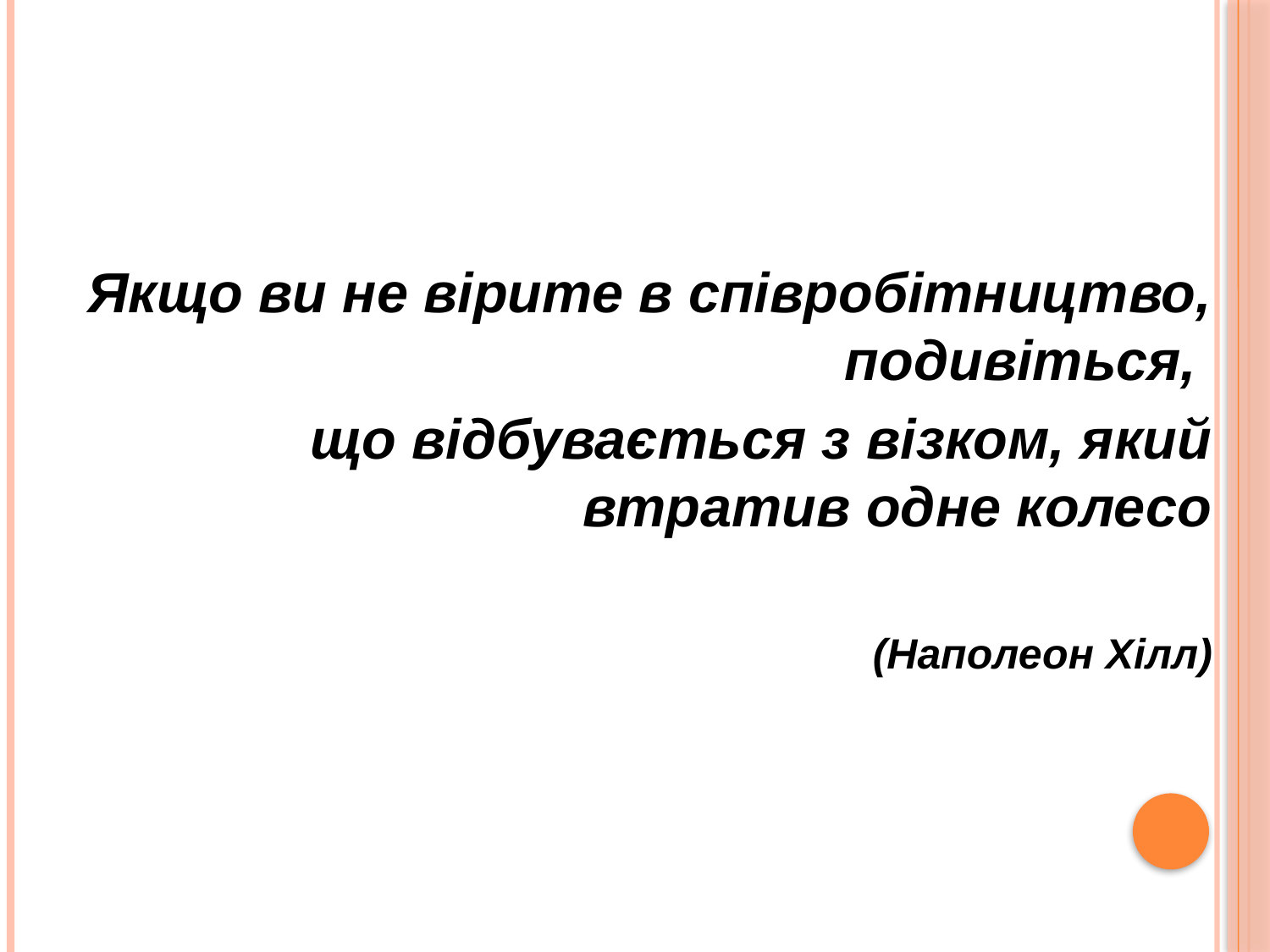

Якщо ви не вірите в співробітництво, подивіться,
що відбувається з візком, який втратив одне колесо

(Наполеон Хілл)